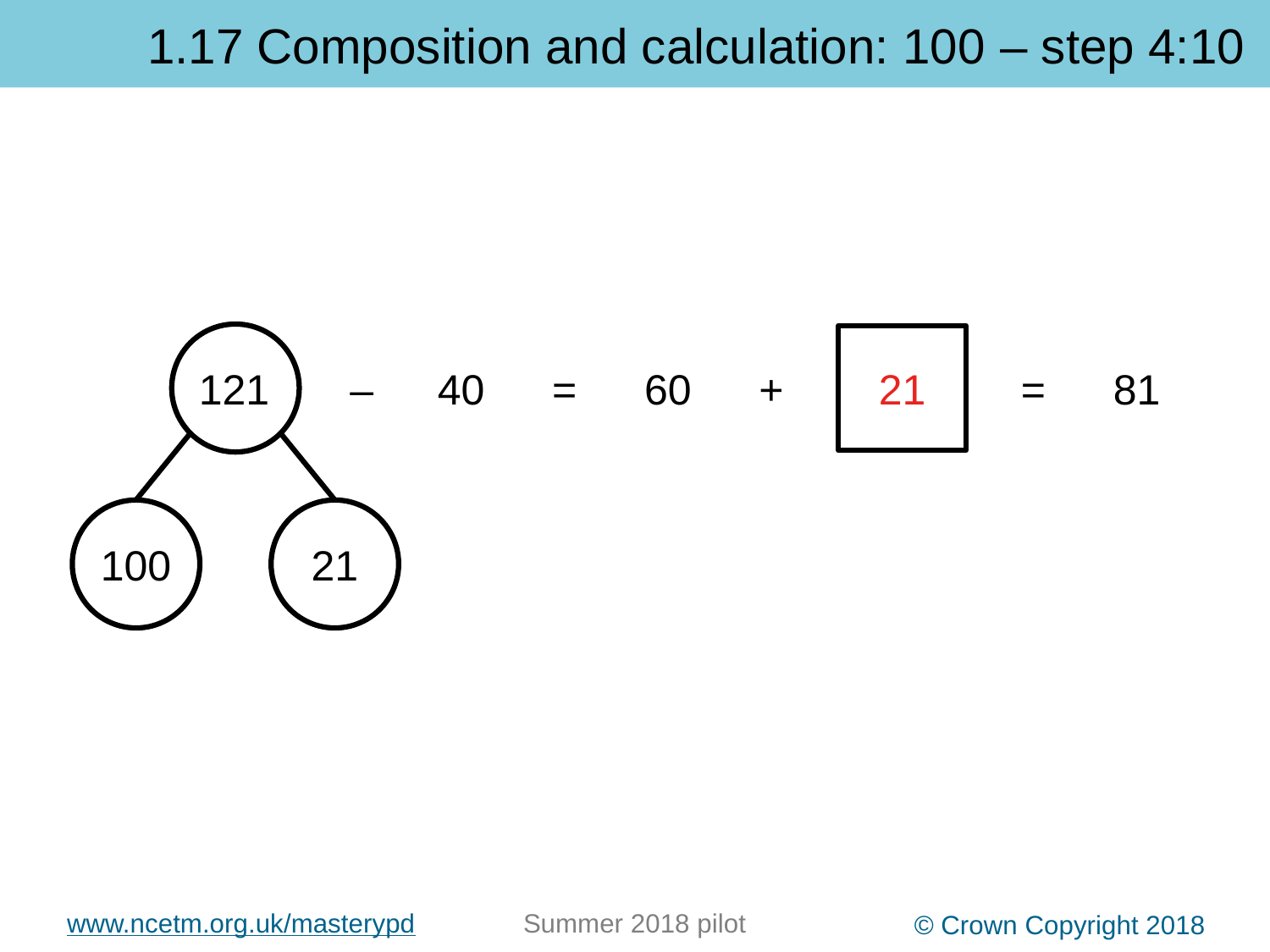

1.17 Composition and calculation: 100 – step 4:10

121
–
40
=
60
+
21
=
81
100
21